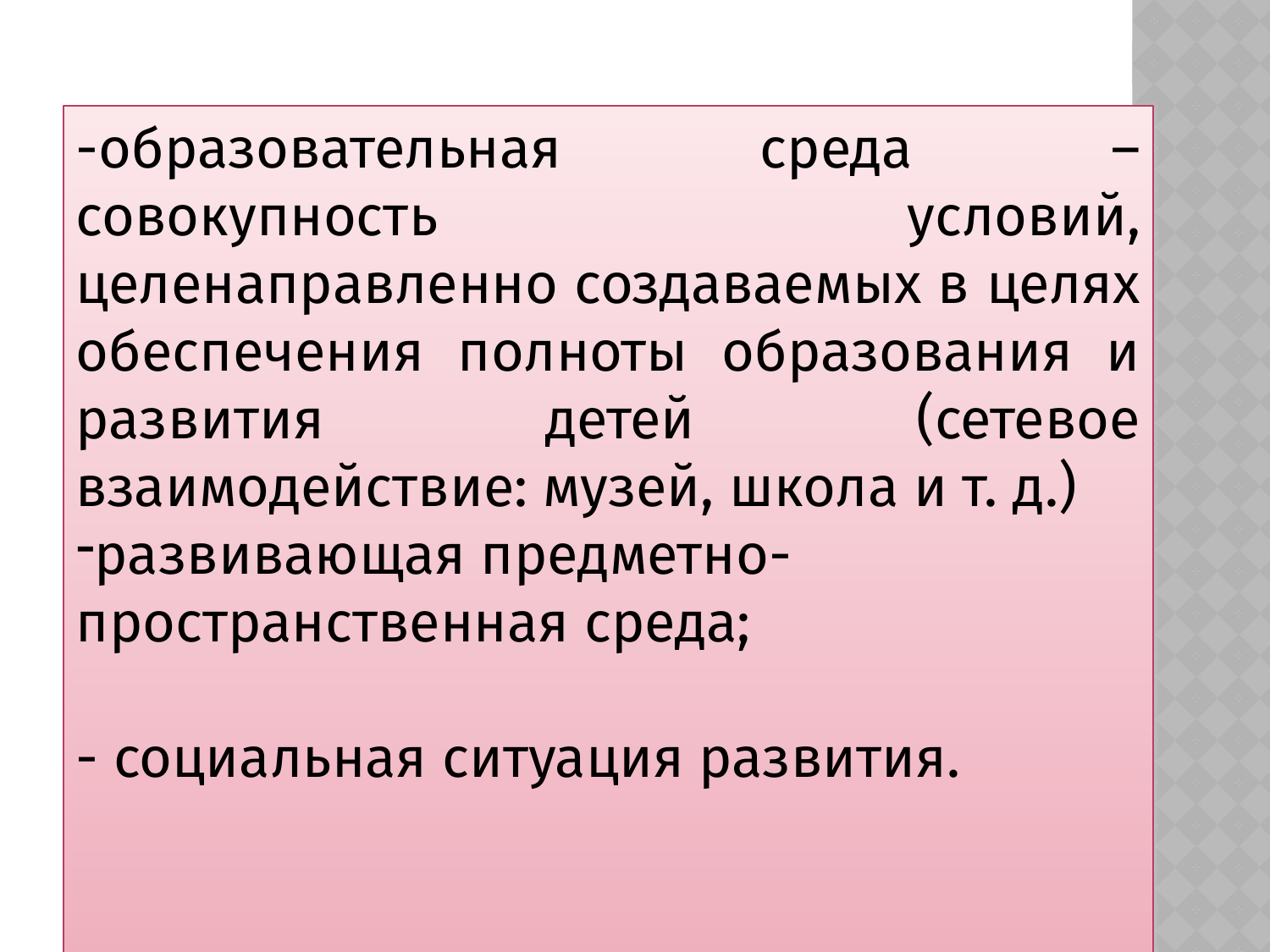

-образовательная среда – совокупность условий, целенаправленно создаваемых в целях обеспечения полноты образования и развития детей (сетевое взаимодействие: музей, школа и т. д.)
развивающая предметно- пространственная среда;

- социальная ситуация развития.